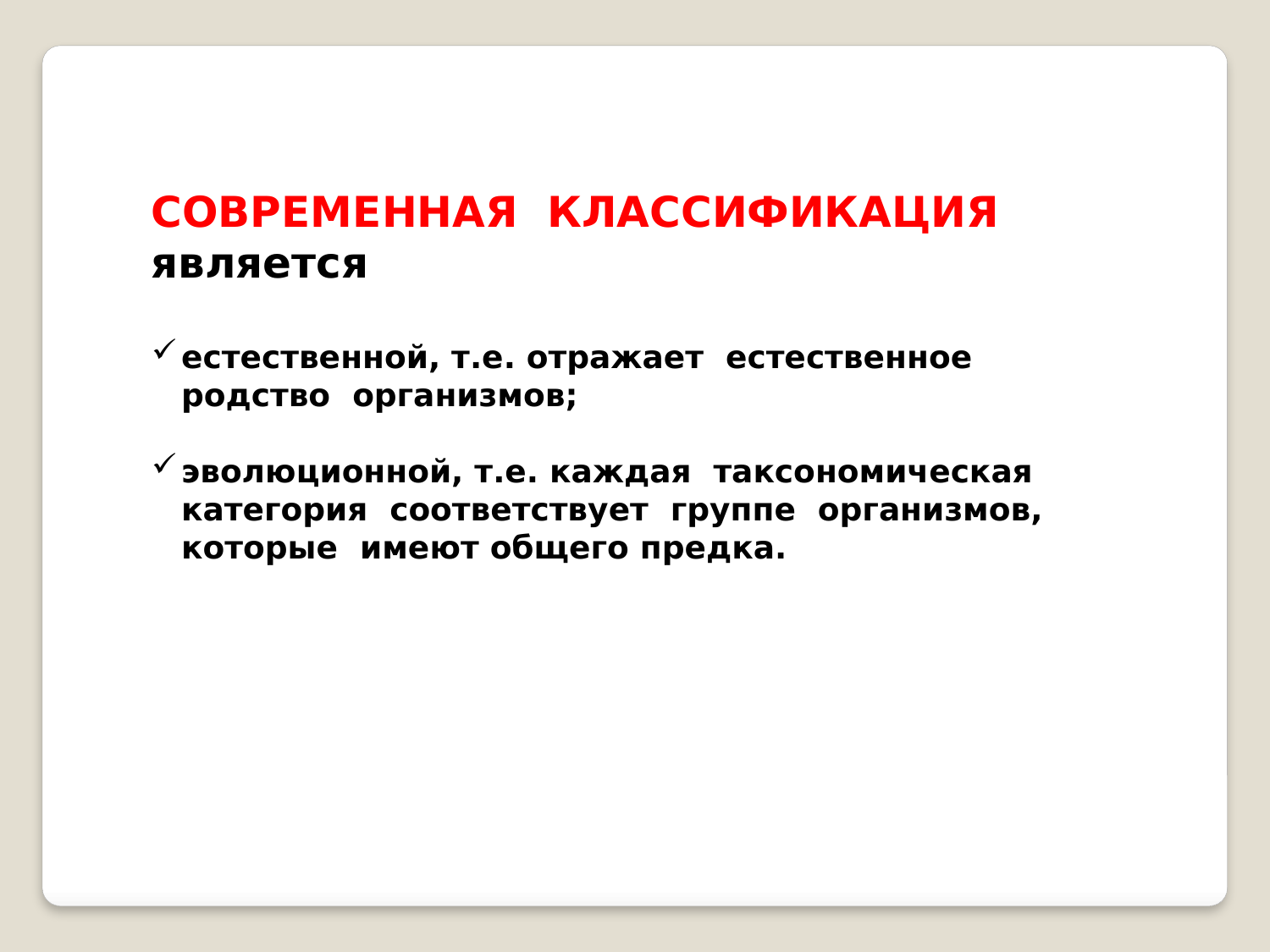

СОВРЕМЕННАЯ  КЛАССИФИКАЦИЯ  является

естественной, т.е. отражает  естественное родство  организмов;

эволюционной, т.е. каждая  таксономическая категория  соответствует  группе  организмов, которые  имеют общего предка.